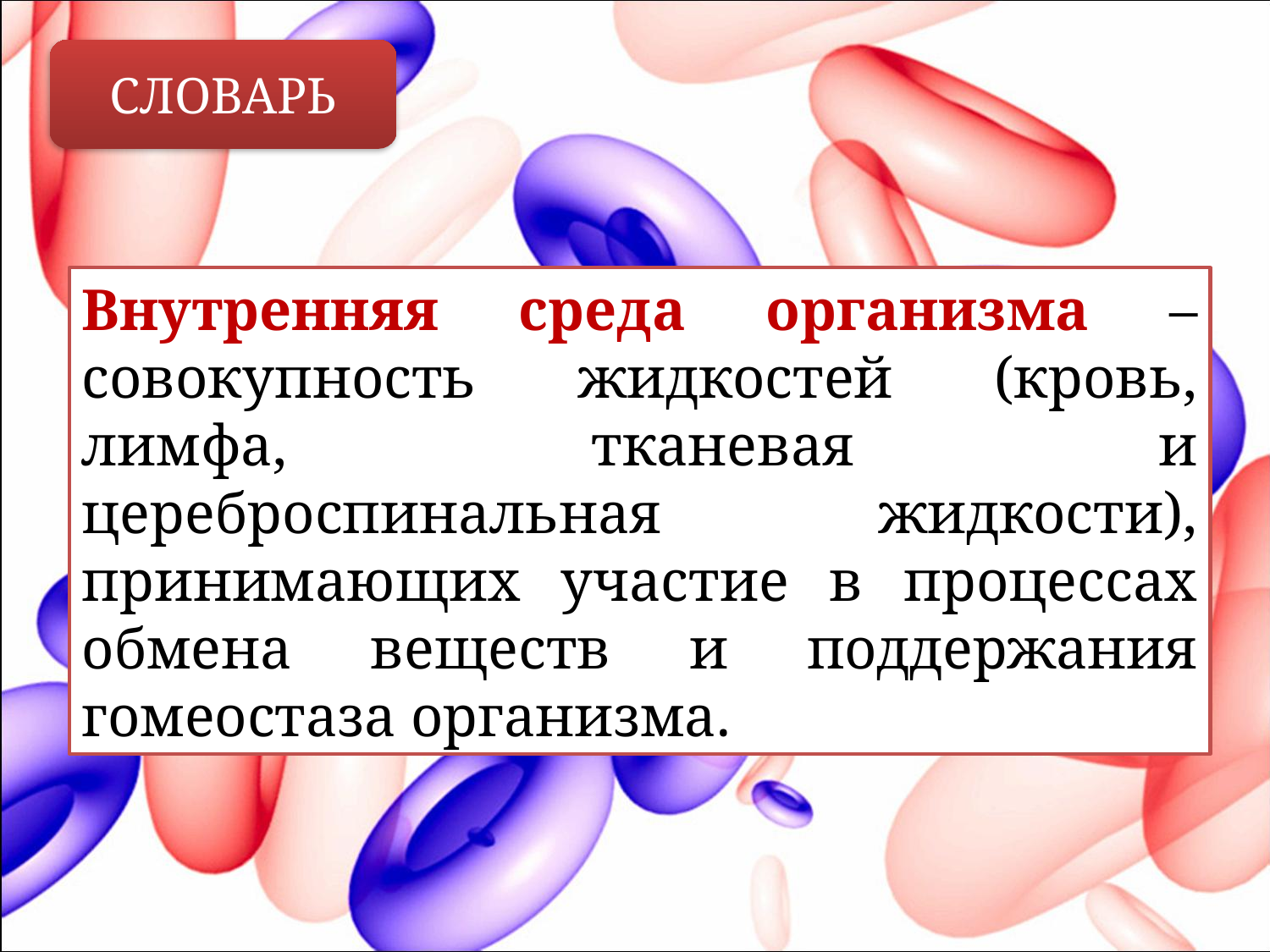

СЛОВАРЬ
Внутренняя среда организма – совокупность жидкостей (кровь, лимфа, тканевая и цереброспинальная жидкости), принимающих участие в процессах обмена веществ и поддержания гомеостаза организма.